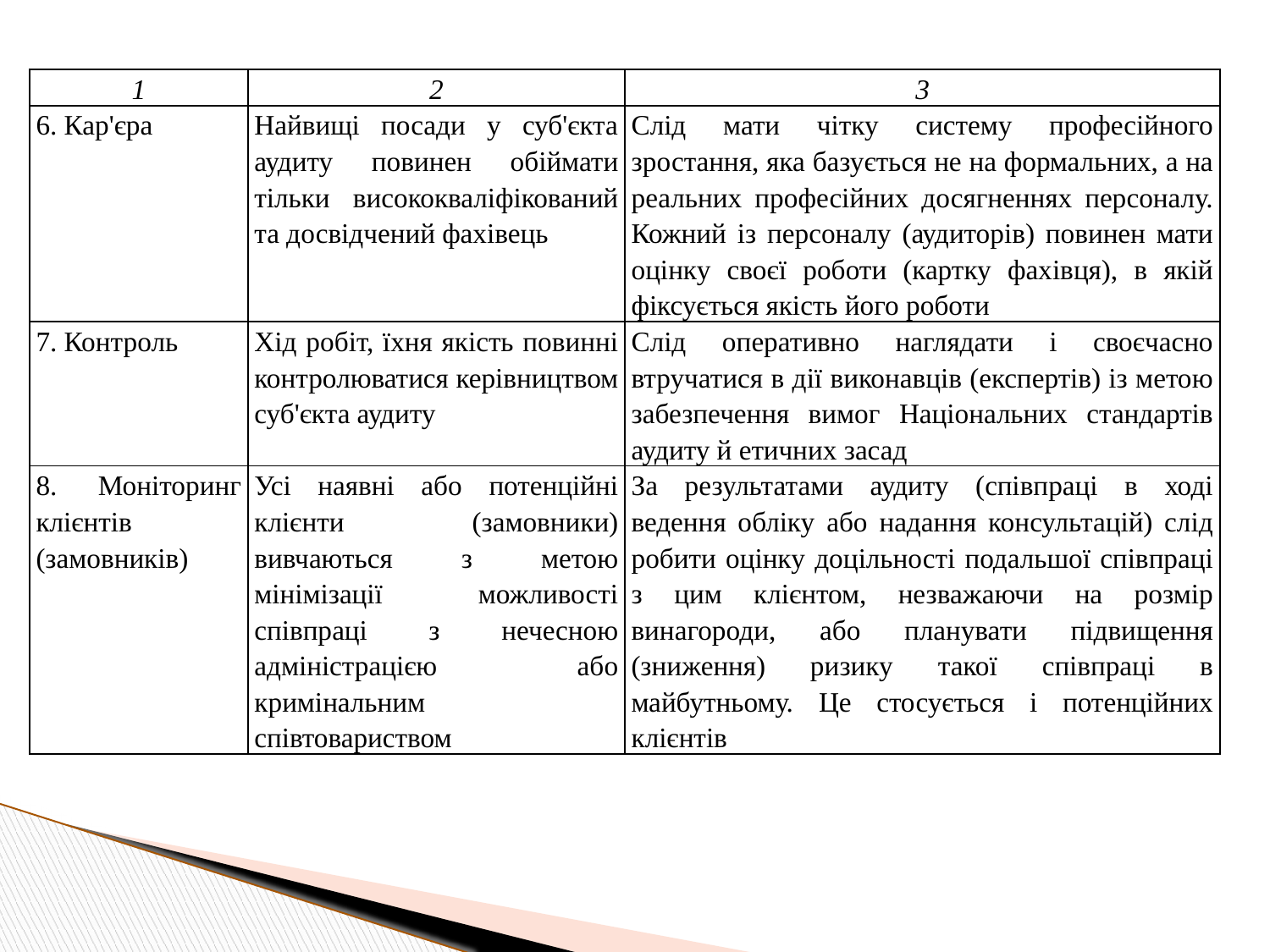

| 1 | 2 | 3 |
| --- | --- | --- |
| 6. Кар'єра | Найвищі посади у суб'єкта аудиту повинен обіймати тільки висококваліфікований та досвідчений фахівець | Слід мати чітку систему професійного зростання, яка базується не на формальних, а на реальних професійних досягненнях персоналу. Кожний із персоналу (аудиторів) повинен мати оцінку своєї роботи (картку фахівця), в якій фіксується якість його роботи |
| 7. Контроль | Хід робіт, їхня якість повинні контролюватися керівництвом суб'єкта аудиту | Слід оперативно наглядати і своєчасно втручатися в дії виконавців (експертів) із метою забезпечення вимог Національних стандартів аудиту й етичних засад |
| 8. Моніторинг клієнтів (замовників) | Усі наявні або потенційні клієнти (замовники) вивчаються з метою мінімізації можливості співпраці з нечесною адміністрацією або кримінальним співтовариством | За результатами аудиту (співпраці в ході ведення обліку або надання консультацій) слід робити оцінку доцільності подальшої співпраці з цим клієнтом, незважаючи на розмір винагороди, або планувати підвищення (зниження) ризику такої співпраці в майбутньому. Це стосується і потенційних клієнтів |